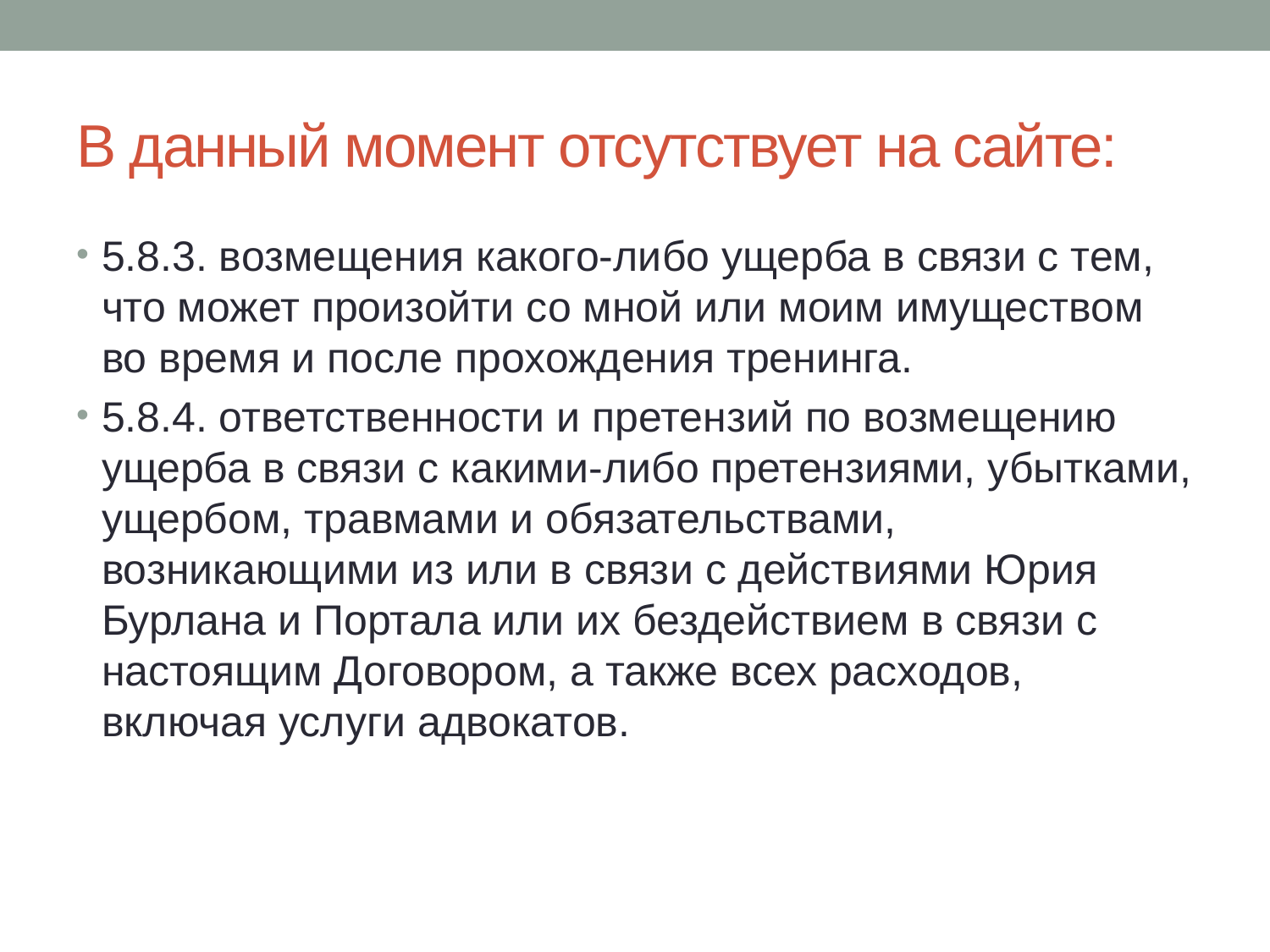

# В данный момент отсутствует на сайте:
5.8.3. возмещения какого-либо ущерба в связи с тем, что может произойти со мной или моим имуществом во время и после прохождения тренинга.
5.8.4. ответственности и претензий по возмещению ущерба в связи с какими-либо претензиями, убытками, ущербом, травмами и обязательствами, возникающими из или в связи с действиями Юрия Бурлана и Портала или их бездействием в связи с настоящим Договором, а также всех расходов, включая услуги адвокатов.